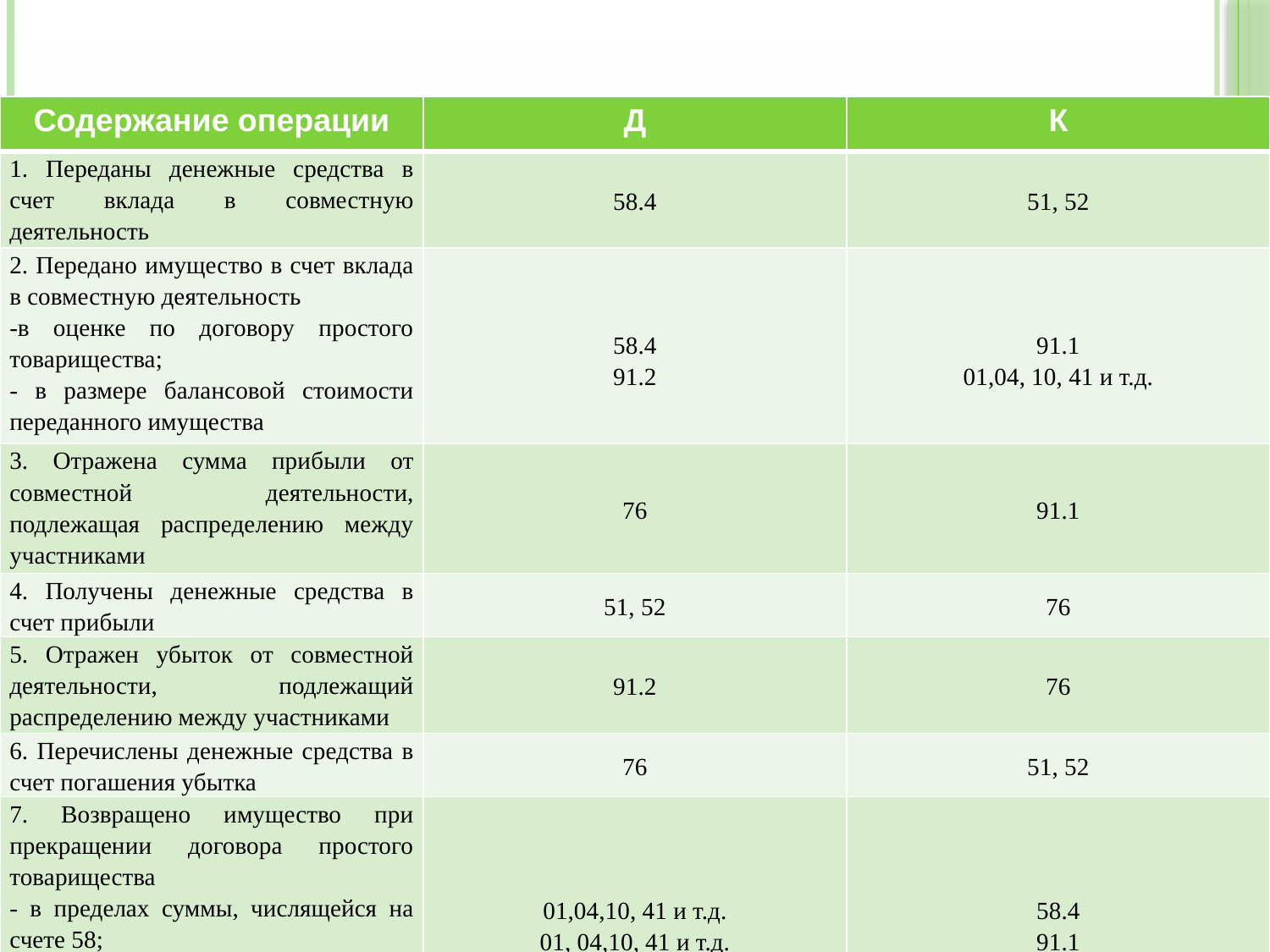

| Содержание операции | Д | К |
| --- | --- | --- |
| 1. Переданы денежные средства в счет вклада в совместную деятельность | 58.4 | 51, 52 |
| 2. Передано имущество в счет вклада в совместную деятельность -в оценке по договору простого товарищества; - в размере балансовой стоимости переданного имущества | 58.4 91.2 | 91.1 01,04, 10, 41 и т.д. |
| 3. Отражена сумма прибыли от совместной деятельности, подлежащая распределению между участниками | 76 | 91.1 |
| 4. Получены денежные средства в счет прибыли | 51, 52 | 76 |
| 5. Отражен убыток от совместной деятельности, подлежащий распределению между участниками | 91.2 | 76 |
| 6. Перечислены денежные средства в счет погашения убытка | 76 | 51, 52 |
| 7. Возвращено имущество при прекращении договора простого товарищества - в пределах суммы, числящейся на счете 58; - сверх суммы, числящейся на счете 58 | 01,04,10, 41 и т.д. 01, 04,10, 41 и т.д. | 58.4 91.1 |
# Схема учетных записей по договору простого товарищества на балансе каждого участника договора: